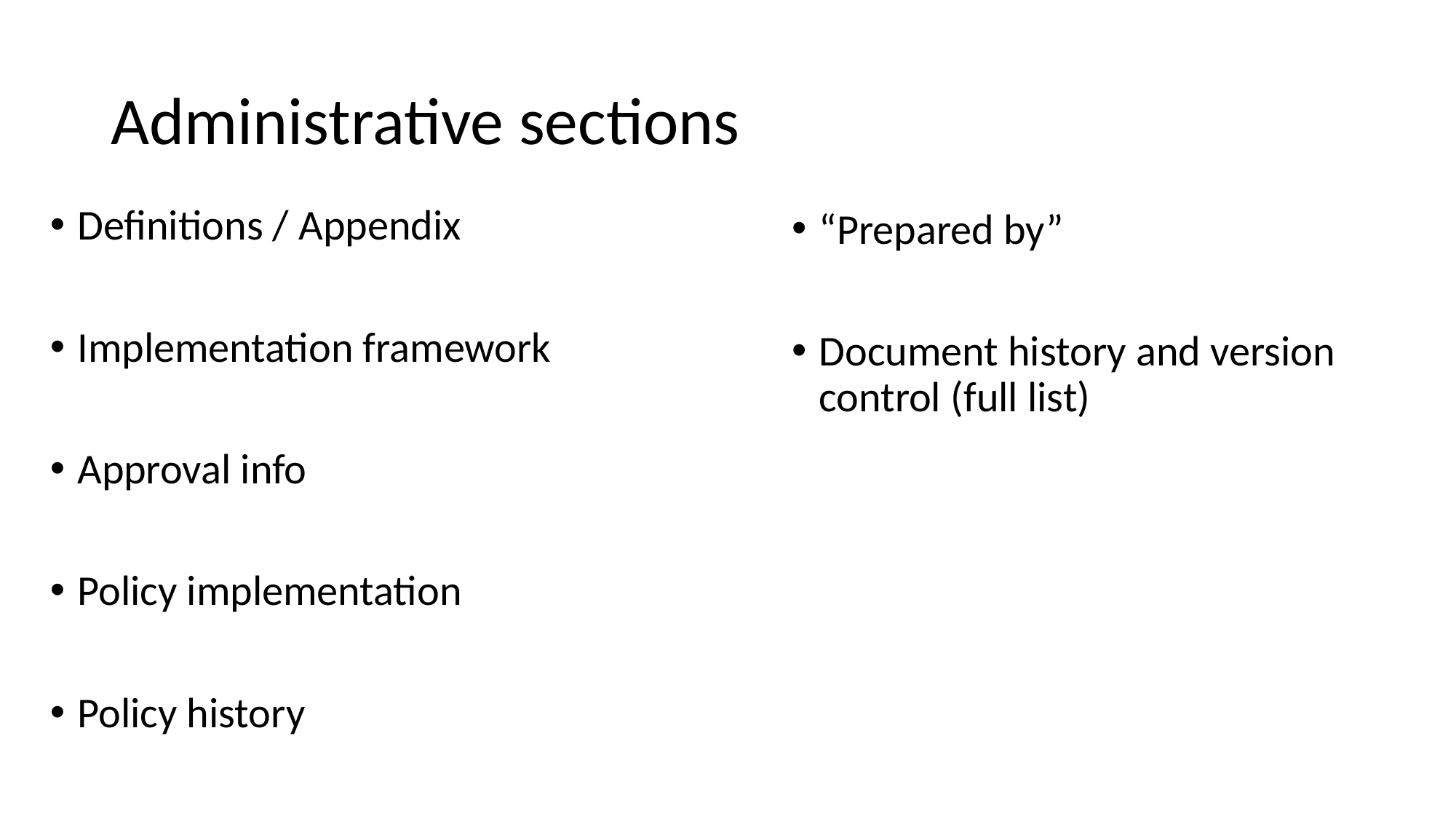

# Administrative sections
Definitions / Appendix

Implementation framework

Approval info

Policy implementation

Policy history

“Prepared by”

Document history and version control (full list)